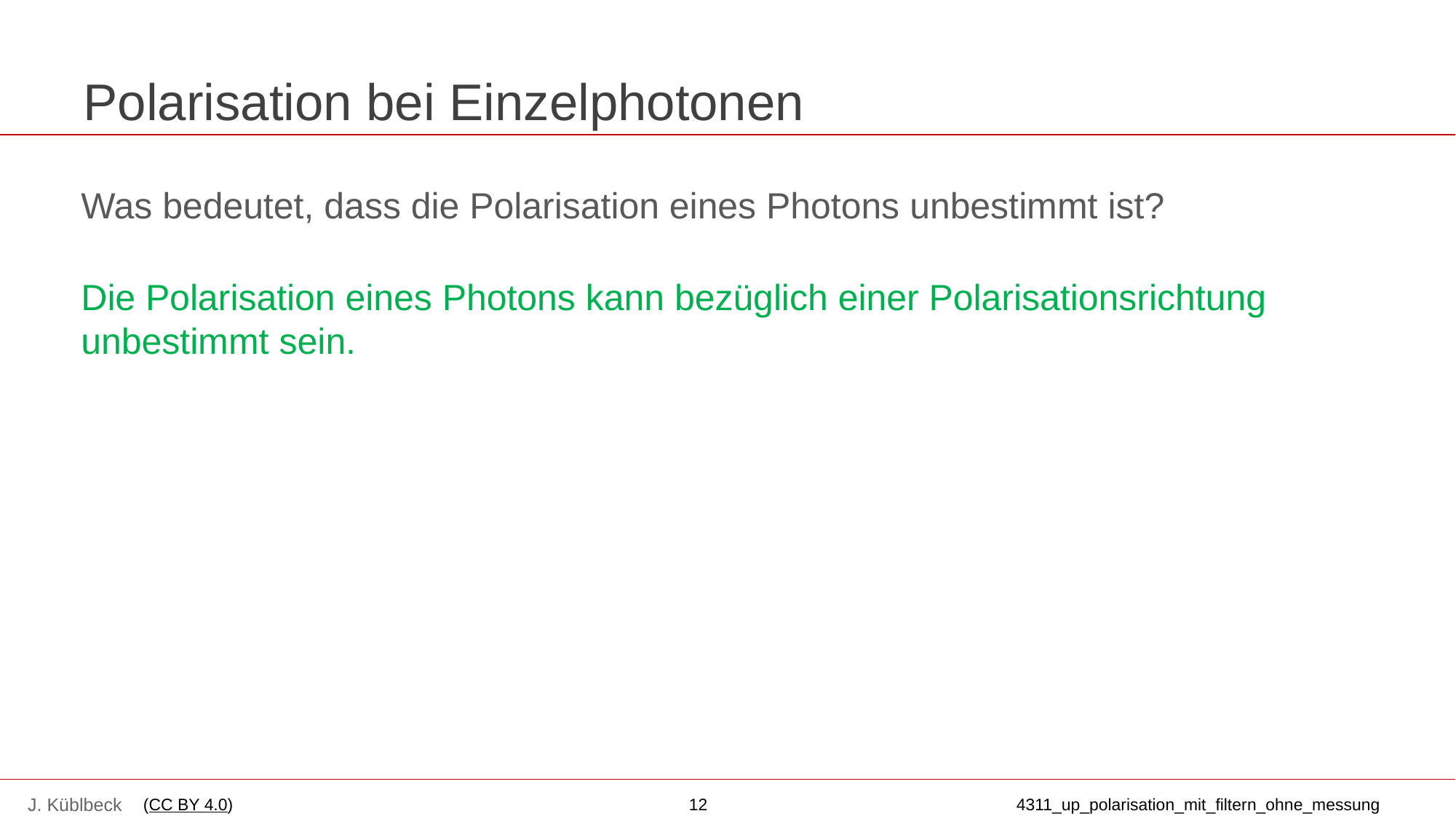

# Polarisation bei Einzelphotonen
Was bedeutet, dass die Polarisation eines Photons unbestimmt ist?
Die Polarisation eines Photons kann bezüglich einer Polarisationsrichtung unbestimmt sein.